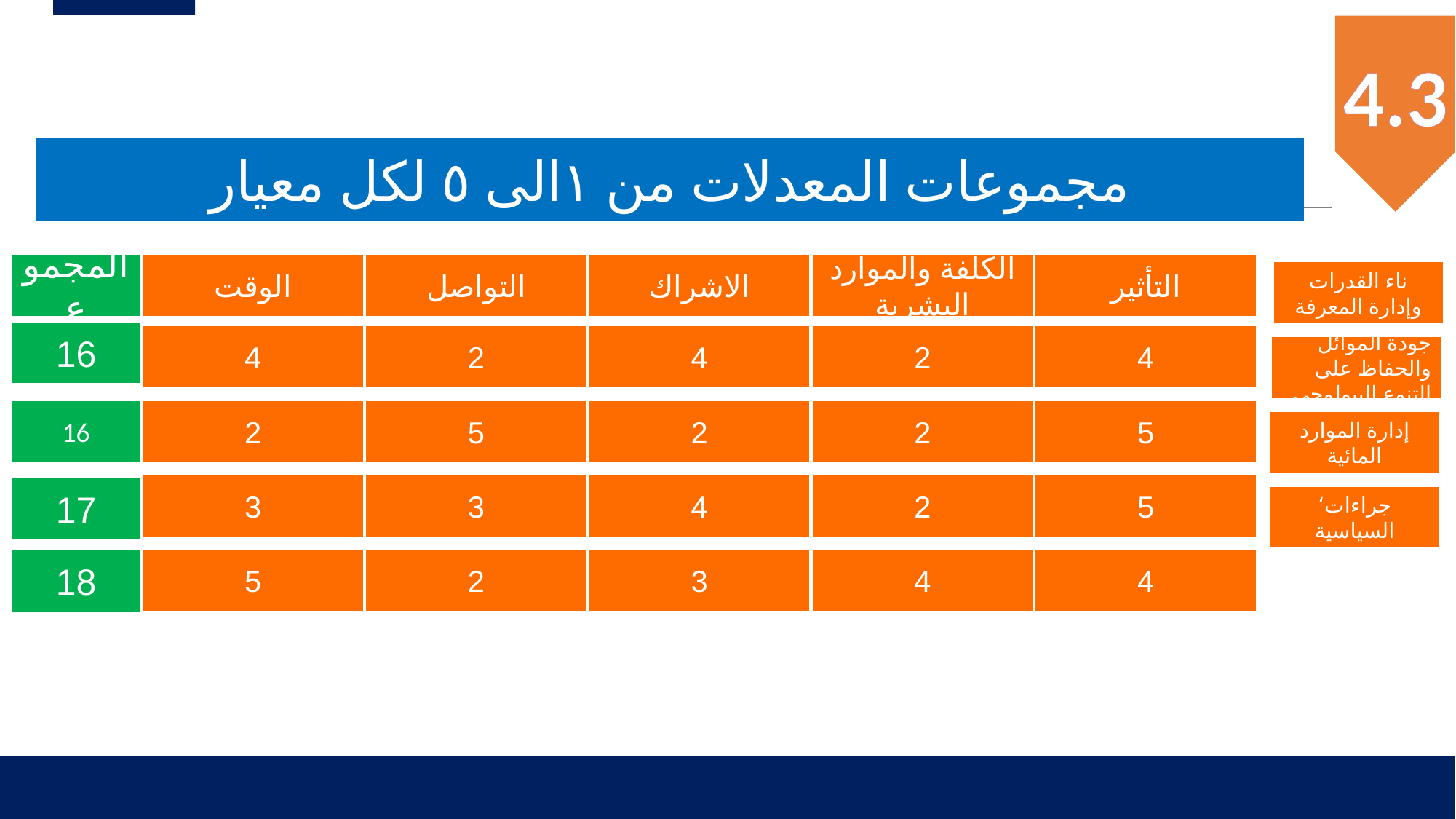

4.3

مجموعات المعدلات من ١الى ٥ لكل معيار
المجموع
الوقت
التواصل
الاشراك
الكلفة والموارد البشرية
التأثير
ناء القدرات وإدارة المعرفة
16
4
2
4
2
4
جودة الموائل والحفاظ على التنوع البيولوجي
16
2
5
2
2
5
إدارة الموارد المائية
3
3
4
2
5
17
‘جراءات السياسية
5
2
3
4
4
18